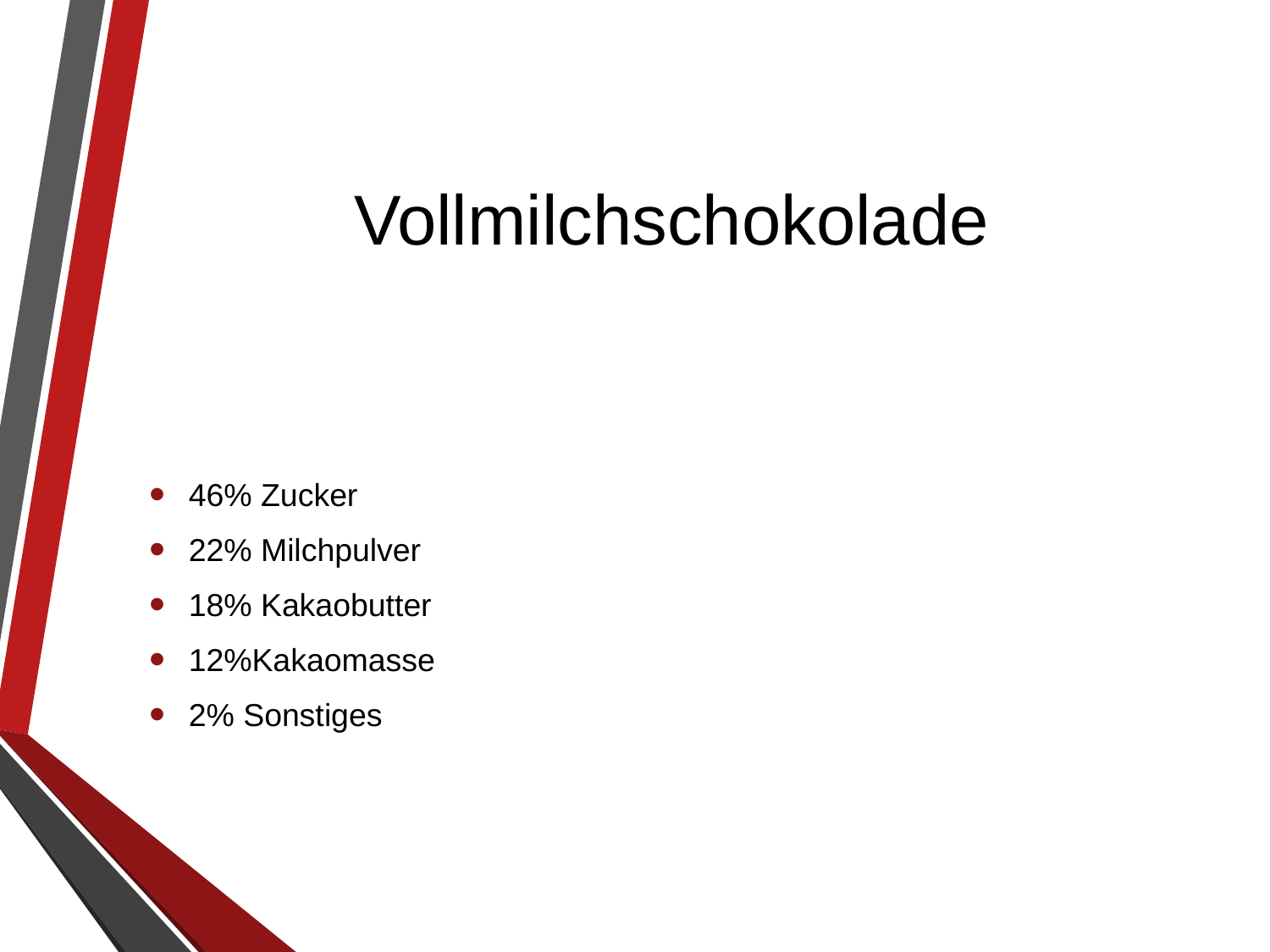

# Vollmilchschokolade
46% Zucker
22% Milchpulver
18% Kakaobutter
12%Kakaomasse
2% Sonstiges